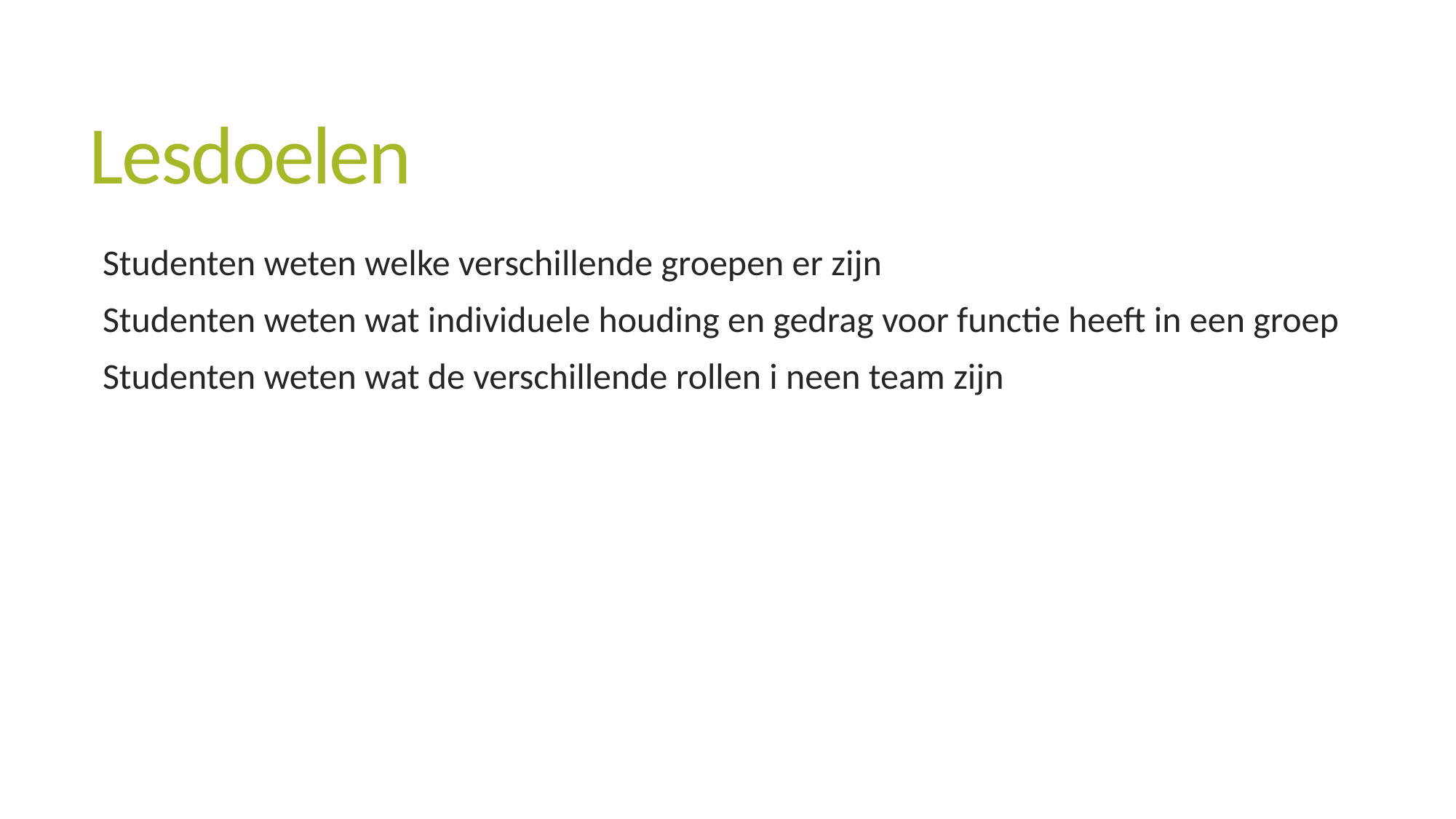

# Lesdoelen
Studenten weten welke verschillende groepen er zijn
Studenten weten wat individuele houding en gedrag voor functie heeft in een groep
Studenten weten wat de verschillende rollen i neen team zijn